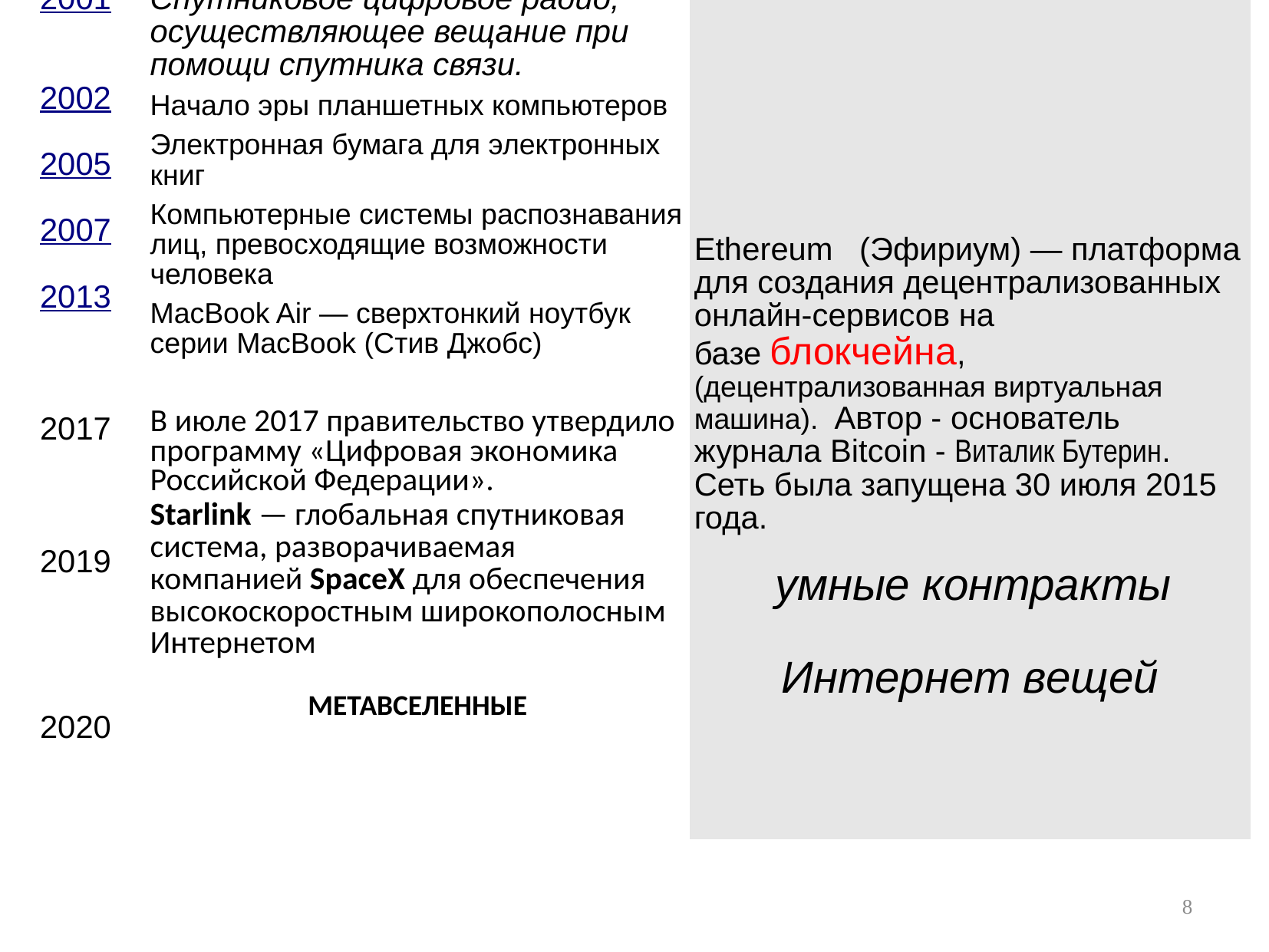

| годы | Технические достижения | Программные достижения |
| --- | --- | --- |
| 2001 2002 2005 2007 2013 2017 2019 2020 | Спутниковое цифровое радио, осуществляющее вещание при помощи спутника связи. Начало эры планшетных компьютеров Электронная бумага для электронных книг Компьютерные системы распознавания лиц, превосходящие возможности человека MacBook Air — сверхтонкий ноутбук серии MacBook (Стив Джобс) В июле 2017 правительство утвердило программу «Цифровая экономика Российской Федерации». Starlink — глобальная спутниковая система, разворачиваемая компанией SpaceX для обеспечения высокоскоростным широкополосным Интернетом  МЕТАВСЕЛЕННЫЕ | Ethereum   (Эфириум) — платформа для создания децентрализованных онлайн-сервисов на базе блокчейна, (децентрализованная виртуальная машина). Автор - основатель журнала Bitcoin - Виталик Бутерин. Сеть была запущена 30 июля 2015 года.  умные контракты Интернет вещей |
8